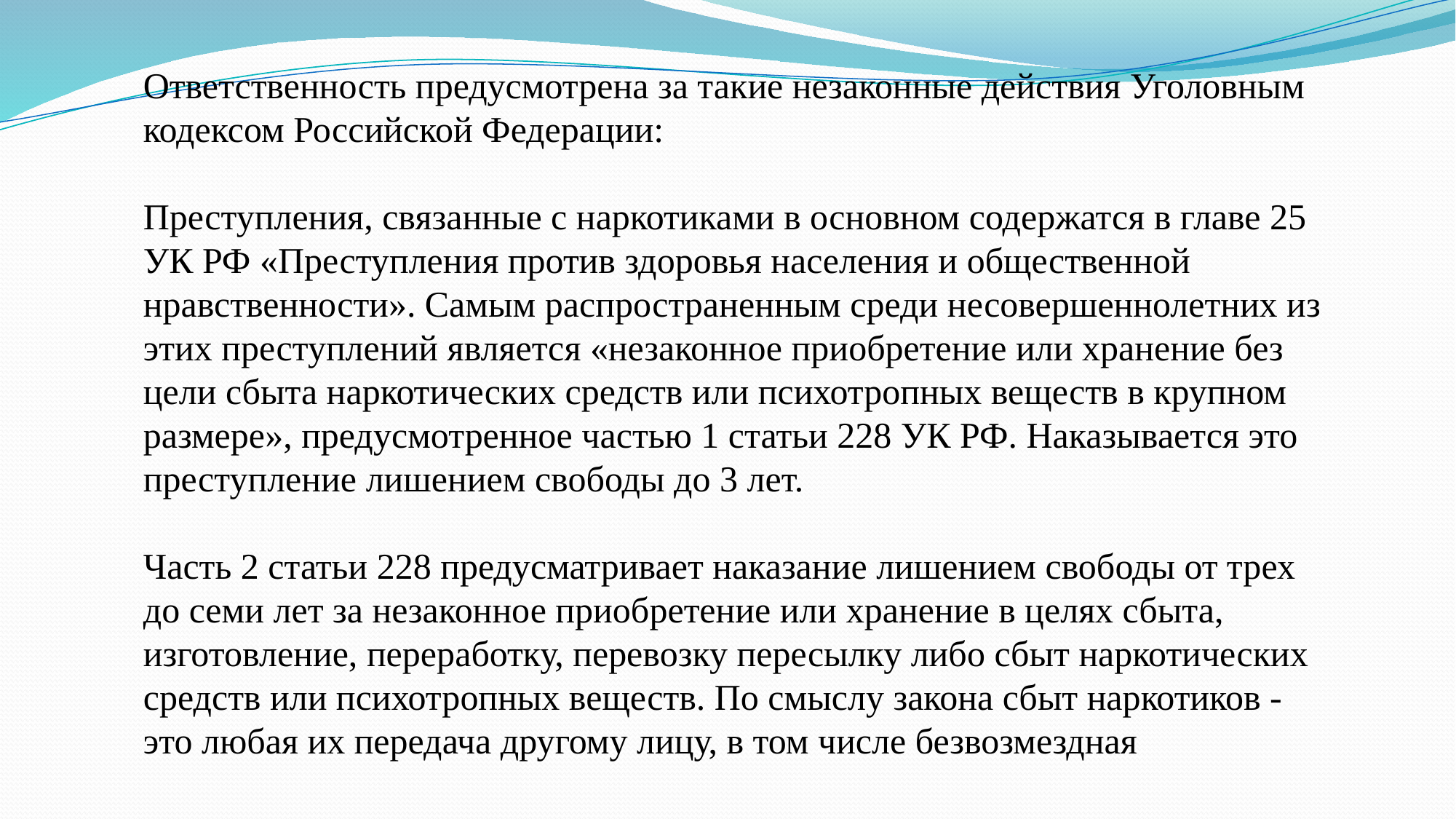

Ответственность предусмотрена за такие незаконные действия Уголовным кодексом Российской Федерации:
Преступления, связанные с наркотиками в основном содержатся в главе 25 УК РФ «Преступления против здоровья населения и общественной нравственности». Самым распространенным среди несовершеннолетних из этих преступлений является «незаконное приобретение или хранение без цели сбыта наркотических средств или психотропных веществ в крупном размере», предусмотренное частью 1 статьи 228 УК РФ. Наказывается это преступление лишением свободы до 3 лет.
Часть 2 статьи 228 предусматривает наказание лишением свободы от трех до семи лет за незаконное приобретение или хранение в целях сбыта, изготовление, переработку, перевозку пересылку либо сбыт наркотических средств или психотропных веществ. По смыслу закона сбыт наркотиков - это любая их передача другому лицу, в том числе безвозмездная